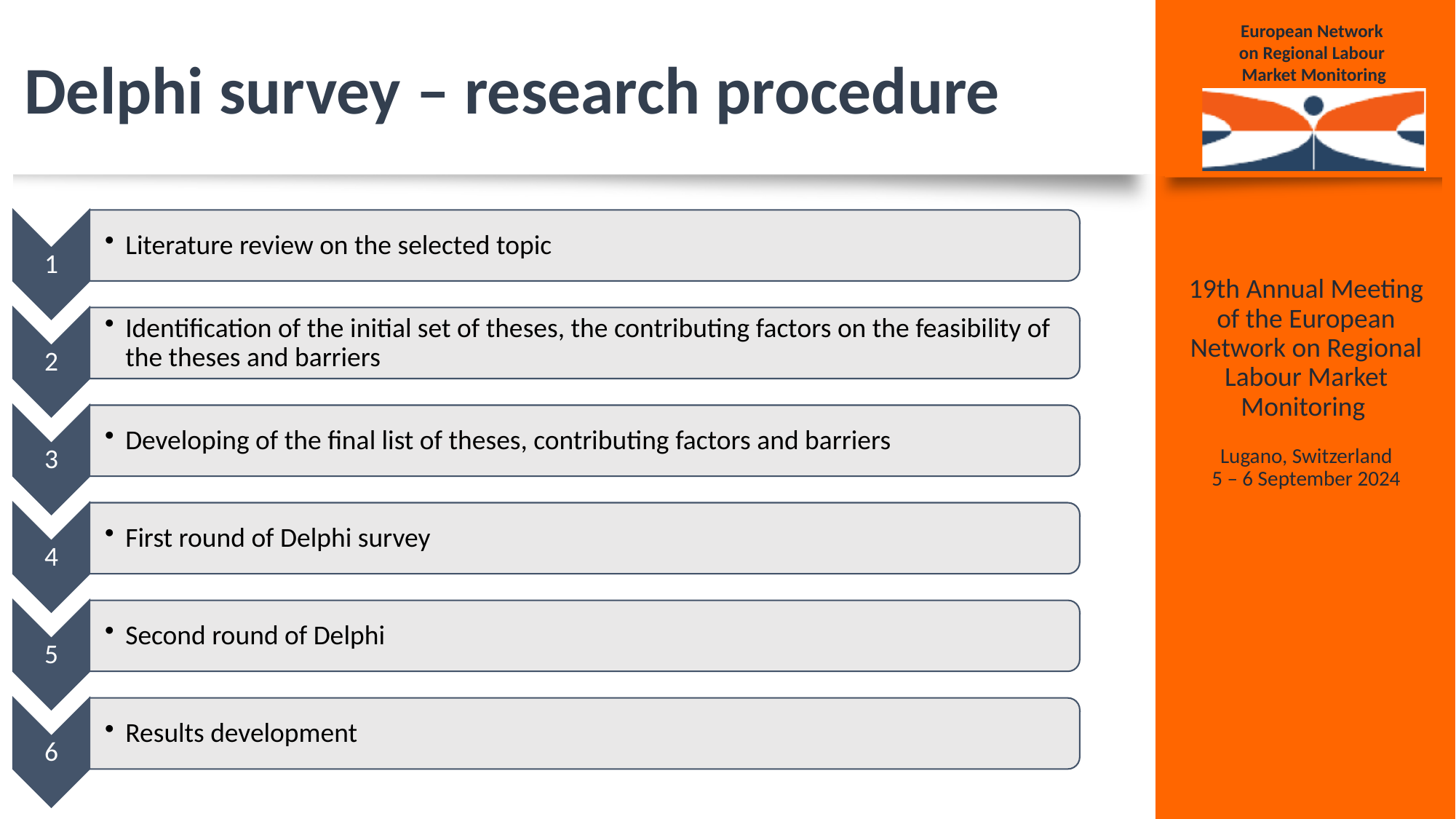

# Delphi survey – research procedure
1
Literature review on the selected topic
2
Identification of the initial set of theses, the contributing factors on the feasibility of the theses and barriers
3
Developing of the final list of theses, contributing factors and barriers
4
First round of Delphi survey
5
Second round of Delphi
6
Results development